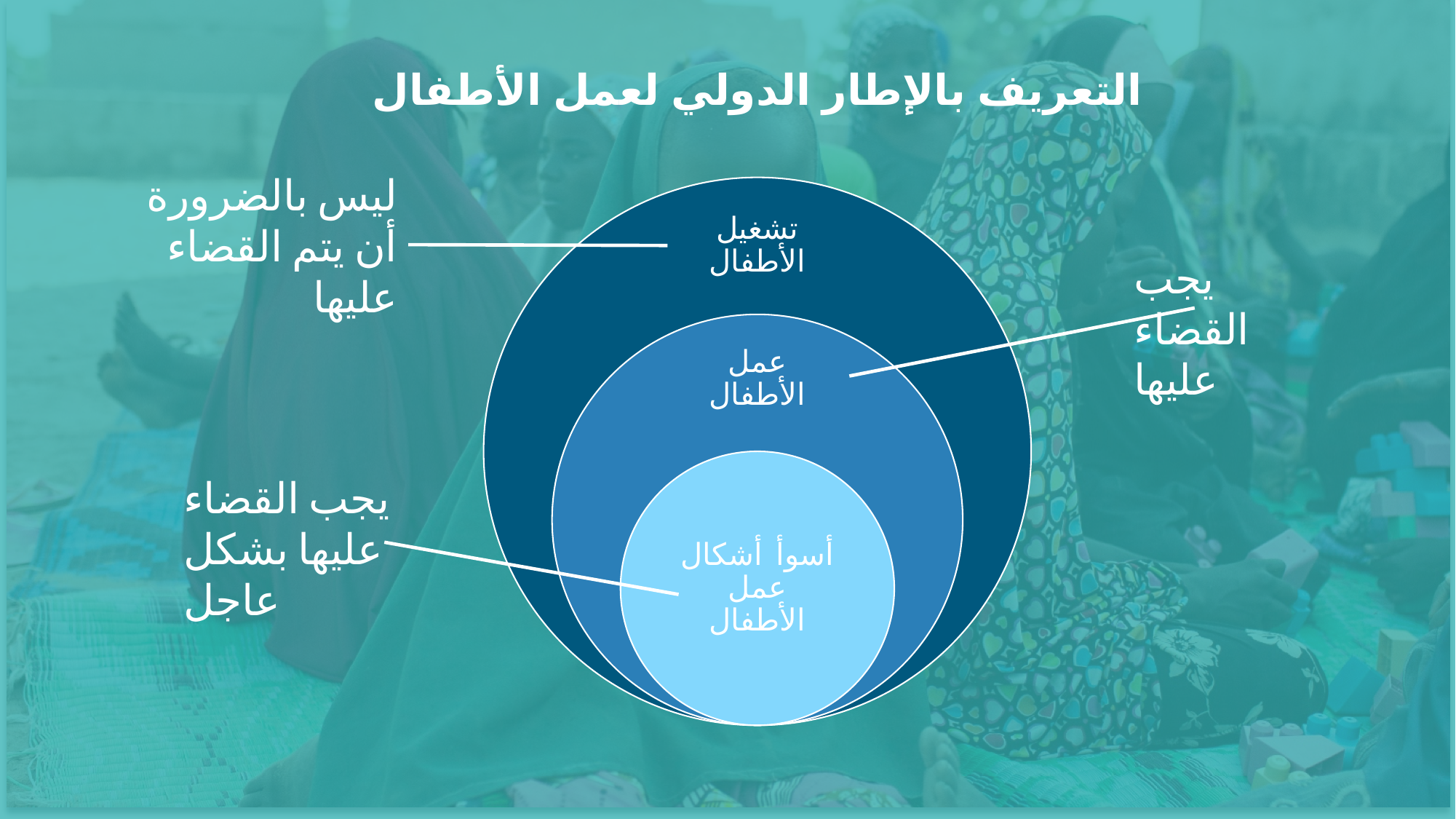

التعريف بالإطار الدولي لعمل الأطفال
ليس بالضرورة أن يتم القضاء عليها

تشغيل الأطفال

عمل الأطفال

أسوأ  أشكال عمل الأطفال
يجب القضاء عليها
يجب القضاء عليها بشكل عاجل